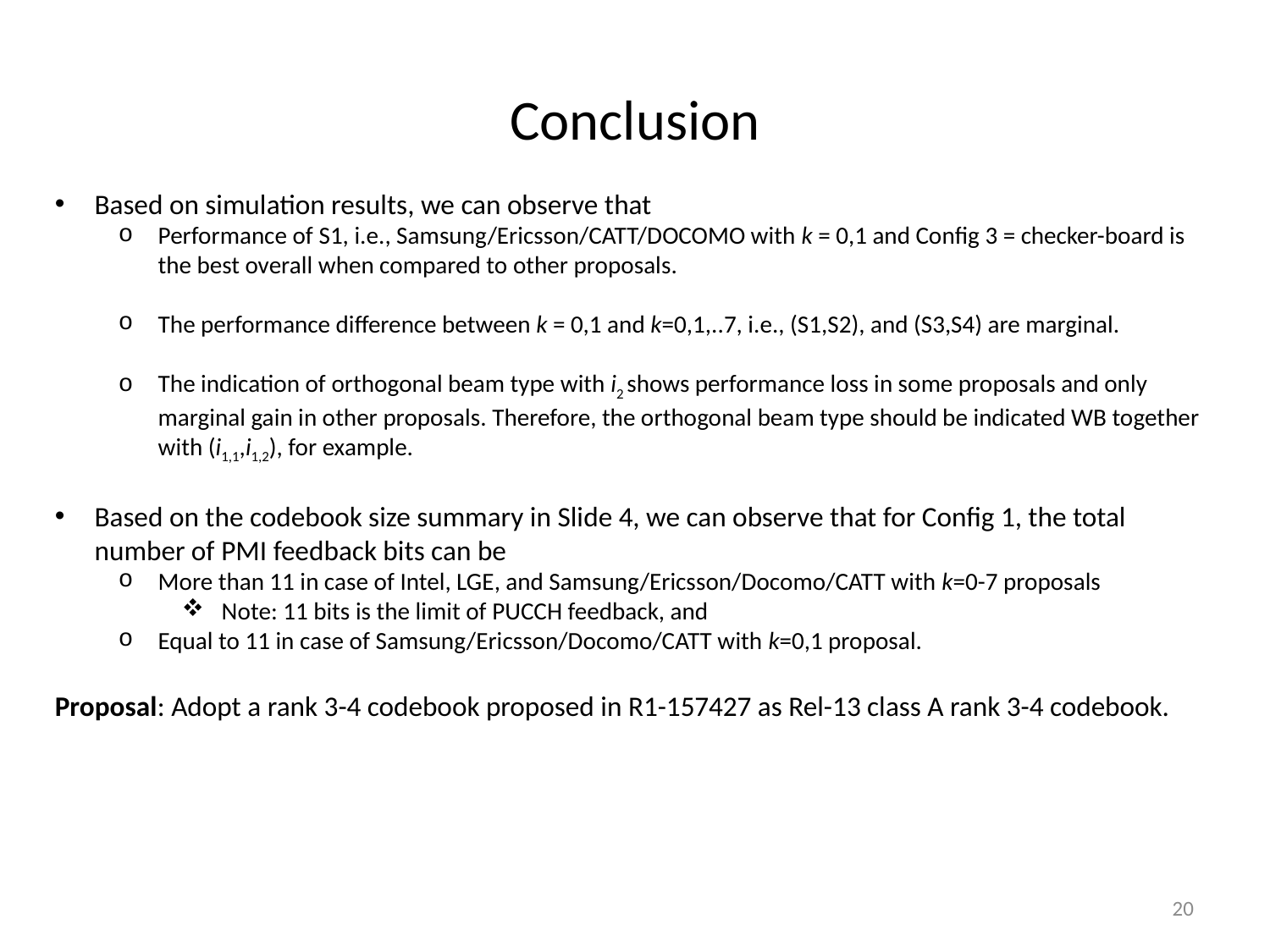

# Conclusion
Based on simulation results, we can observe that
Performance of S1, i.e., Samsung/Ericsson/CATT/DOCOMO with k = 0,1 and Config 3 = checker-board is the best overall when compared to other proposals.

The performance difference between k = 0,1 and k=0,1,..7, i.e., (S1,S2), and (S3,S4) are marginal.

The indication of orthogonal beam type with i2 shows performance loss in some proposals and only marginal gain in other proposals. Therefore, the orthogonal beam type should be indicated WB together with (i1,1,i1,2), for example.

Based on the codebook size summary in Slide 4, we can observe that for Config 1, the total number of PMI feedback bits can be
More than 11 in case of Intel, LGE, and Samsung/Ericsson/Docomo/CATT with k=0-7 proposals
Note: 11 bits is the limit of PUCCH feedback, and
Equal to 11 in case of Samsung/Ericsson/Docomo/CATT with k=0,1 proposal.

Proposal: Adopt a rank 3-4 codebook proposed in R1-157427 as Rel-13 class A rank 3-4 codebook.
20